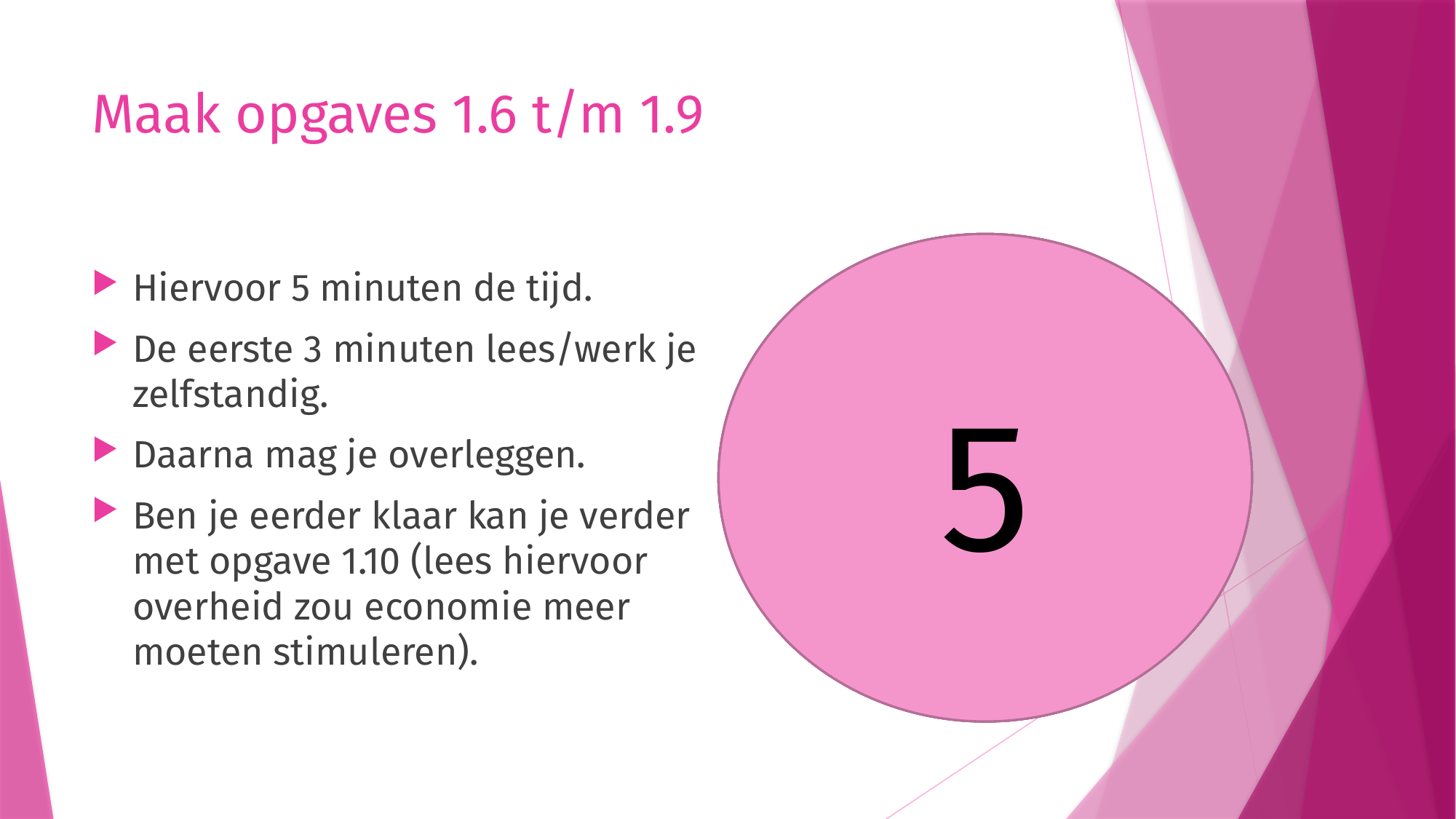

# Maak opgaves 1.6 t/m 1.9
5
4
3
1
2
Hiervoor 5 minuten de tijd.
De eerste 3 minuten lees/werk je zelfstandig.
Daarna mag je overleggen.
Ben je eerder klaar kan je verder met opgave 1.10 (lees hiervoor overheid zou economie meer moeten stimuleren).